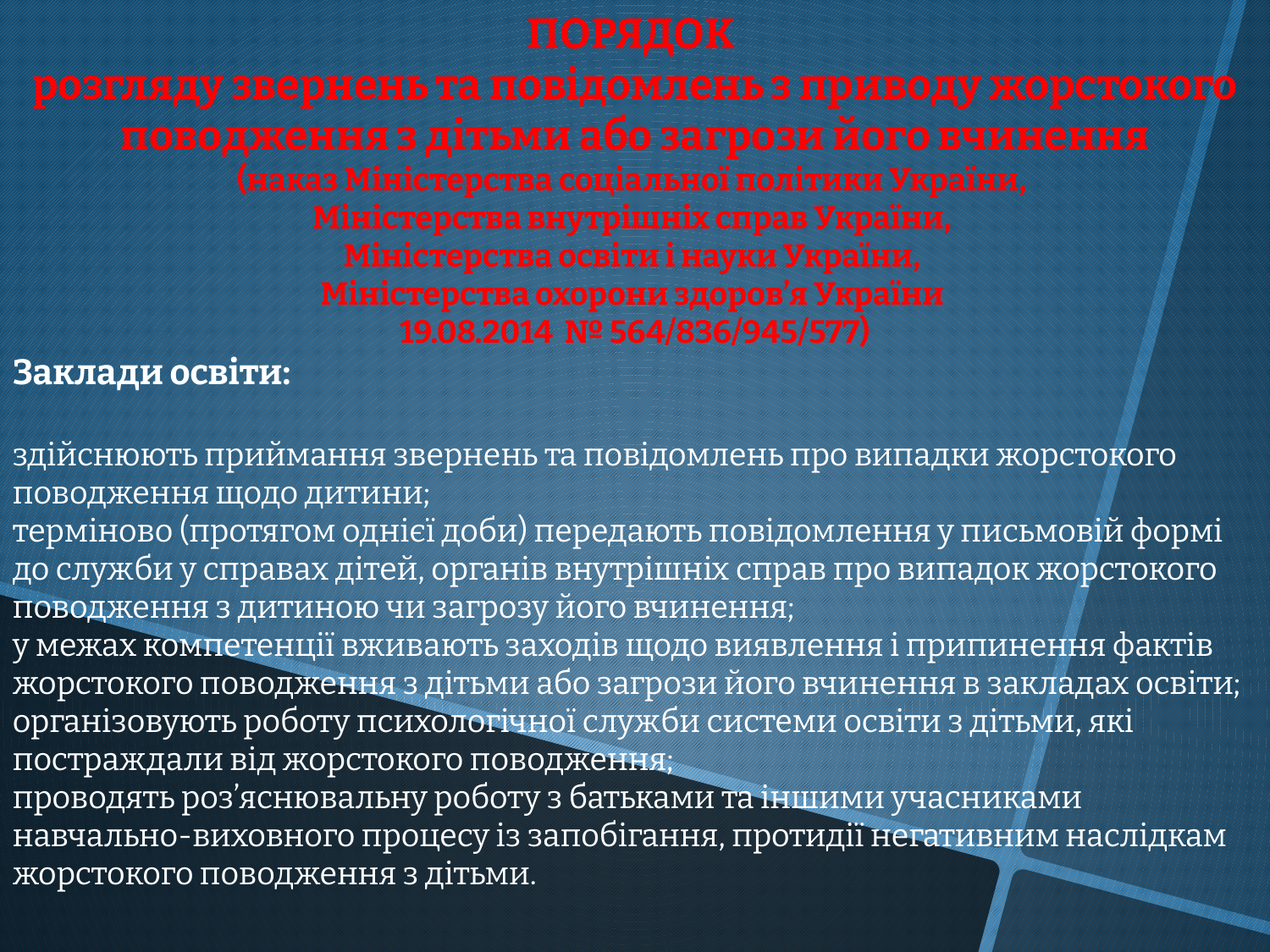

ПОРЯДОК 
розгляду звернень та повідомлень з приводу жорстокого поводження з дітьми або загрози його вчинення
(наказ Міністерства соціальної політики України, 
Міністерства внутрішніх справ України, 
Міністерства освіти і науки України, 
Міністерства охорони здоров’я України 
19.08.2014  № 564/836/945/577)
Заклади освіти:

здійснюють приймання звернень та повідомлень про випадки жорстокого поводження щодо дитини;
терміново (протягом однієї доби) передають повідомлення у письмовій формі до служби у справах дітей, органів внутрішніх справ про випадок жорстокого поводження з дитиною чи загрозу його вчинення;
у межах компетенції вживають заходів щодо виявлення і припинення фактів жорстокого поводження з дітьми або загрози його вчинення в закладах освіти;
організовують роботу психологічної служби системи освіти з дітьми, які постраждали від жорстокого поводження;
проводять роз’яснювальну роботу з батьками та іншими учасниками навчально-виховного процесу із запобігання, протидії негативним наслідкам жорстокого поводження з дітьми.